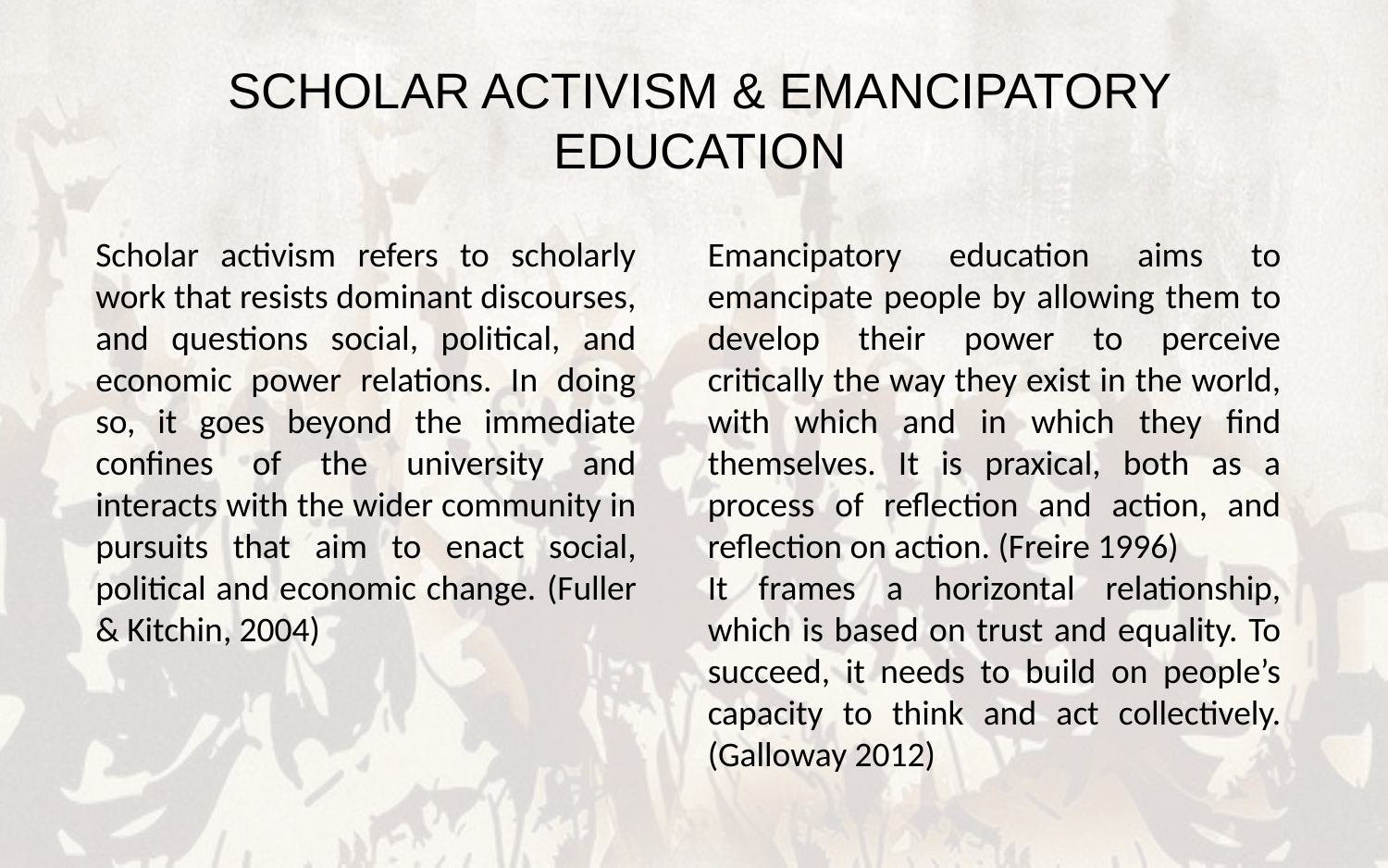

# SCHOLAR ACTIVISM & EMANCIPATORY EDUCATION
Scholar activism refers to scholarly work that resists dominant discourses, and questions social, political, and economic power relations. In doing so, it goes beyond the immediate confines of the university and interacts with the wider community in pursuits that aim to enact social, political and economic change. (Fuller & Kitchin, 2004)
Emancipatory education aims to emancipate people by allowing them to develop their power to perceive critically the way they exist in the world, with which and in which they find themselves. It is praxical, both as a process of reflection and action, and reflection on action. (Freire 1996)
It frames a horizontal relationship, which is based on trust and equality. To succeed, it needs to build on people’s capacity to think and act collectively. (Galloway 2012)